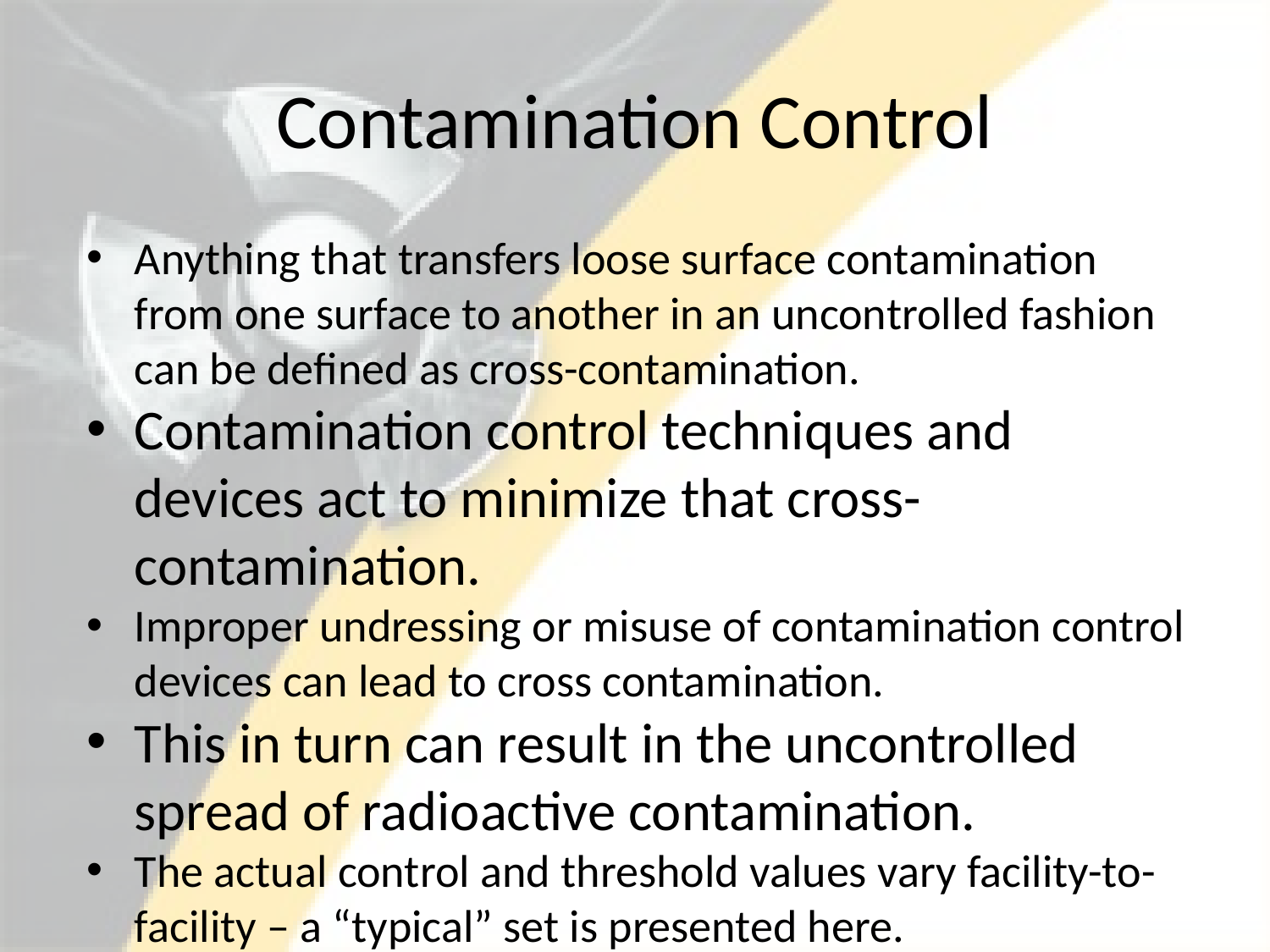

# Contamination Control
Anything that transfers loose surface contamination from one surface to another in an uncontrolled fashion can be defined as cross-contamination.
Contamination control techniques and devices act to minimize that cross-contamination.
Improper undressing or misuse of contamination control devices can lead to cross contamination.
This in turn can result in the uncontrolled spread of radioactive contamination.
The actual control and threshold values vary facility-to-facility – a “typical” set is presented here.